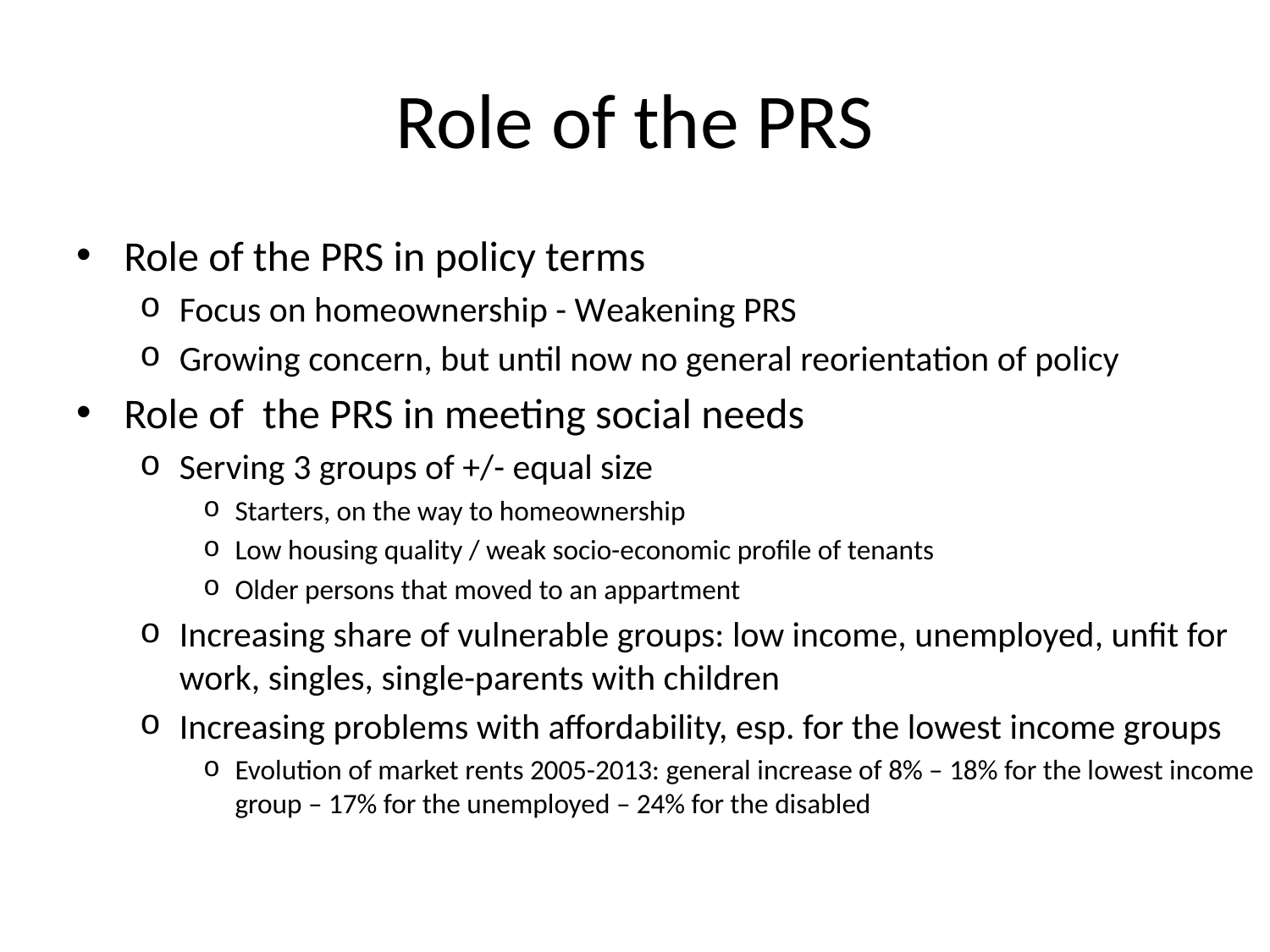

# Role of the PRS
Role of the PRS in policy terms
Focus on homeownership - Weakening PRS
Growing concern, but until now no general reorientation of policy
Role of  the PRS in meeting social needs
Serving 3 groups of +/- equal size
Starters, on the way to homeownership
Low housing quality / weak socio-economic profile of tenants
Older persons that moved to an appartment
Increasing share of vulnerable groups: low income, unemployed, unfit for work, singles, single-parents with children
Increasing problems with affordability, esp. for the lowest income groups
Evolution of market rents 2005-2013: general increase of 8% – 18% for the lowest income group – 17% for the unemployed – 24% for the disabled